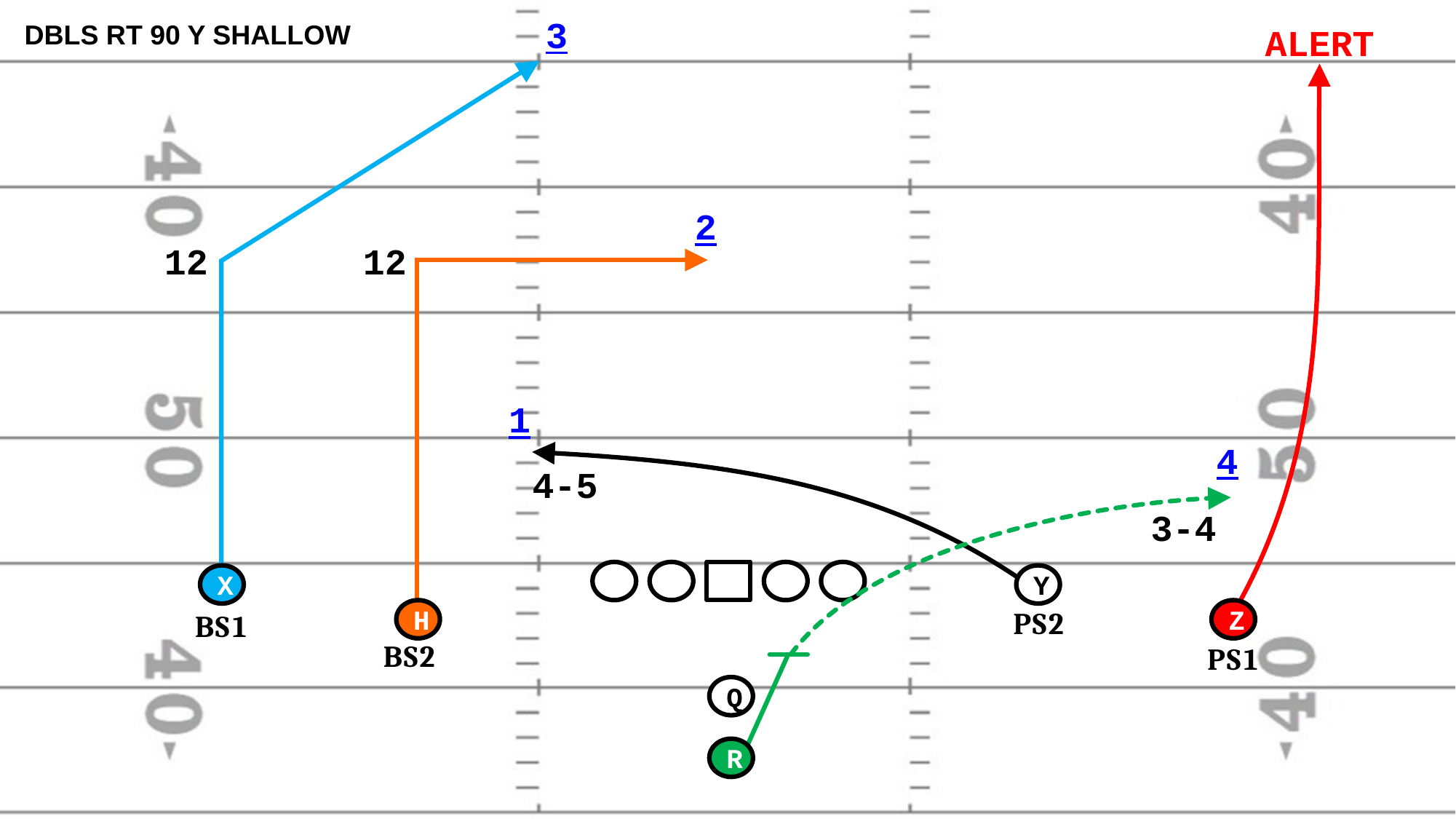

DBLS RT 90 Y SHALLOW
3
ALERT

2
12
12

1
4

4-5

3-4

X
Y
H
PS2
Z
BS1
BS2
PS1
Q
R